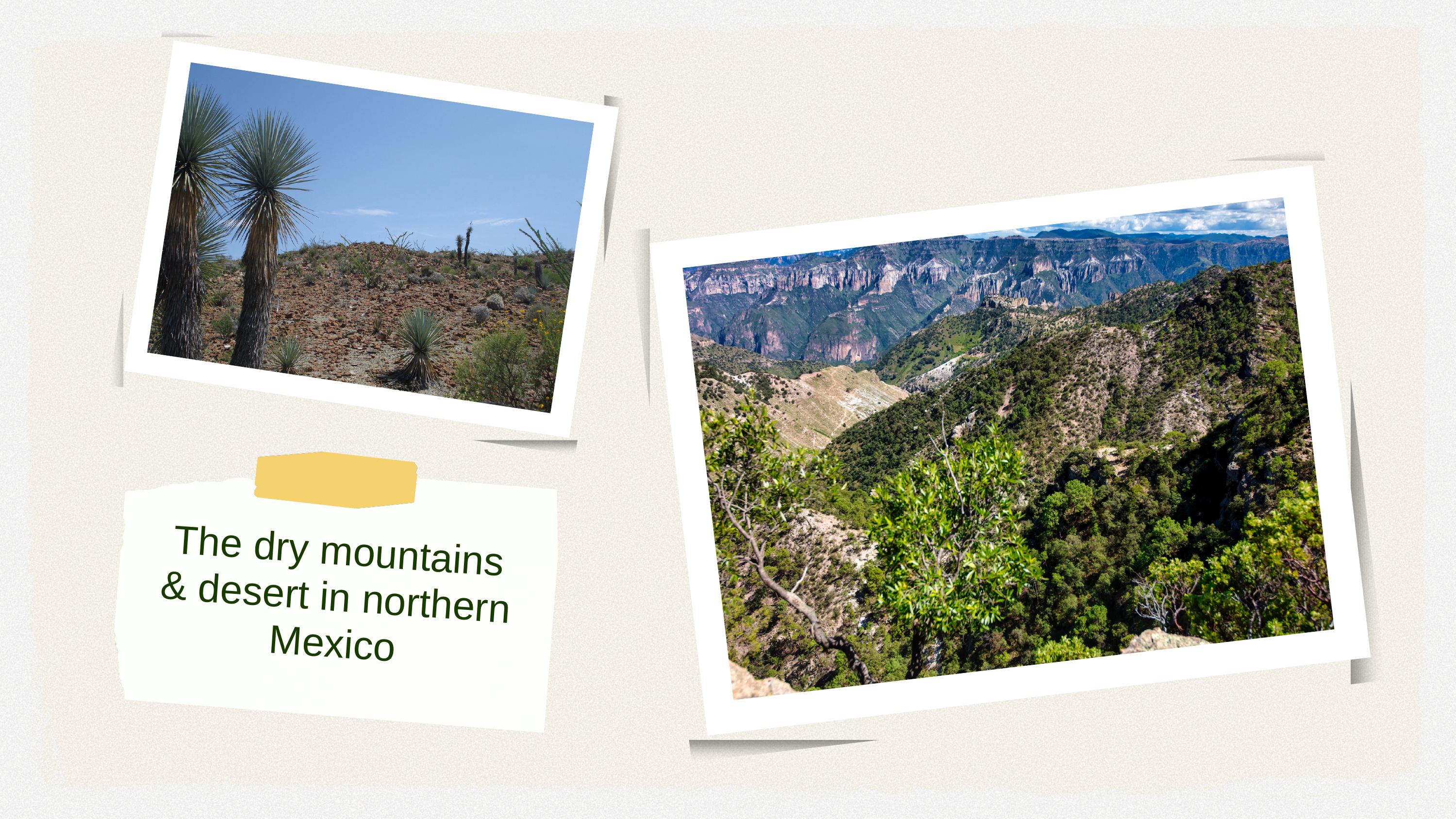

The dry mountains & desert in northern Mexico